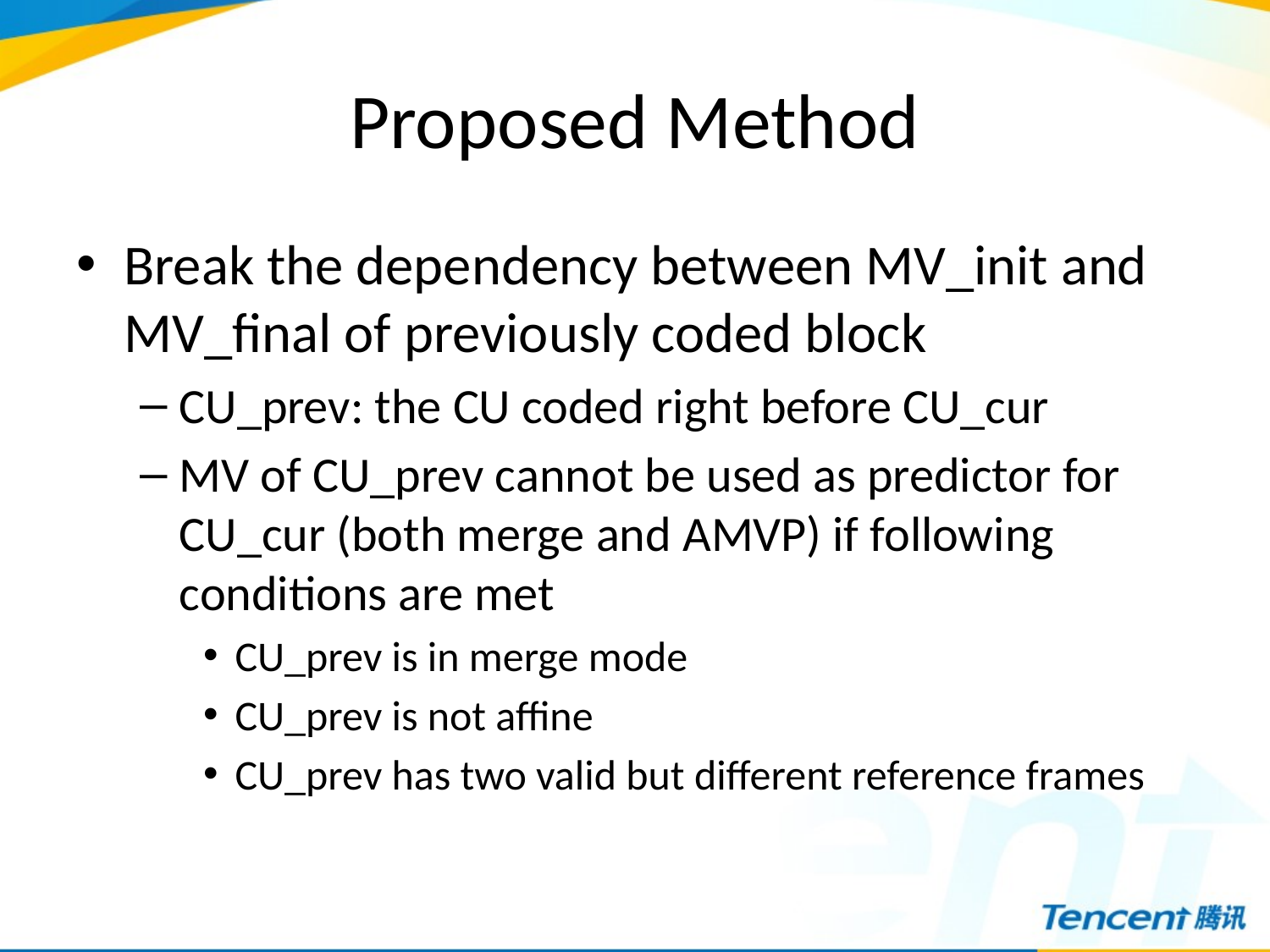

# Proposed Method
Break the dependency between MV_init and MV_final of previously coded block
CU_prev: the CU coded right before CU_cur
MV of CU_prev cannot be used as predictor for CU_cur (both merge and AMVP) if following conditions are met
CU_prev is in merge mode
CU_prev is not affine
CU_prev has two valid but different reference frames